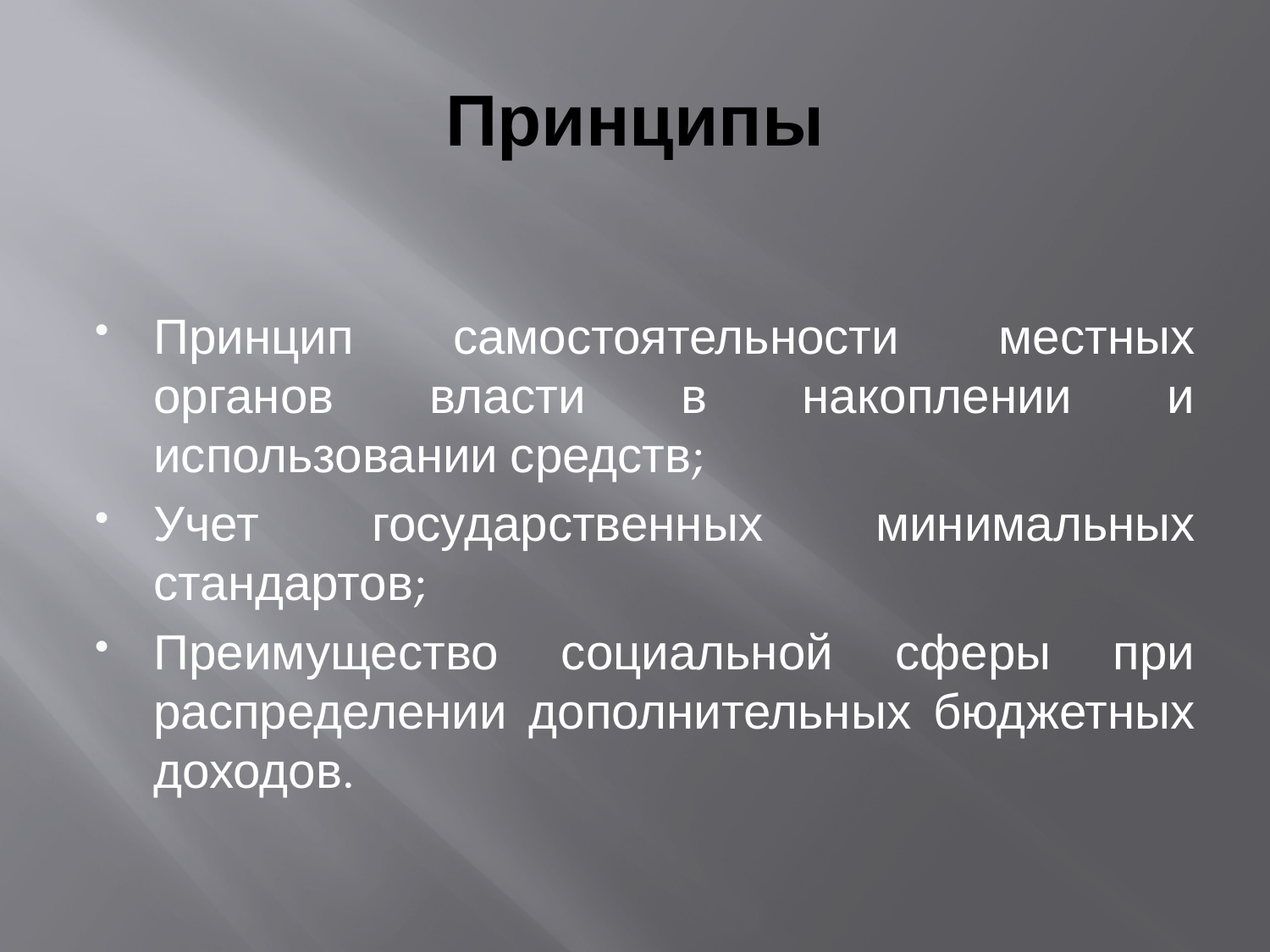

# Принципы
Принцип самостоятельности местных органов власти в накоплении и использовании средств;
Учет государственных минимальных стандартов;
Преимущество социальной сферы при распределении дополнительных бюджетных доходов.